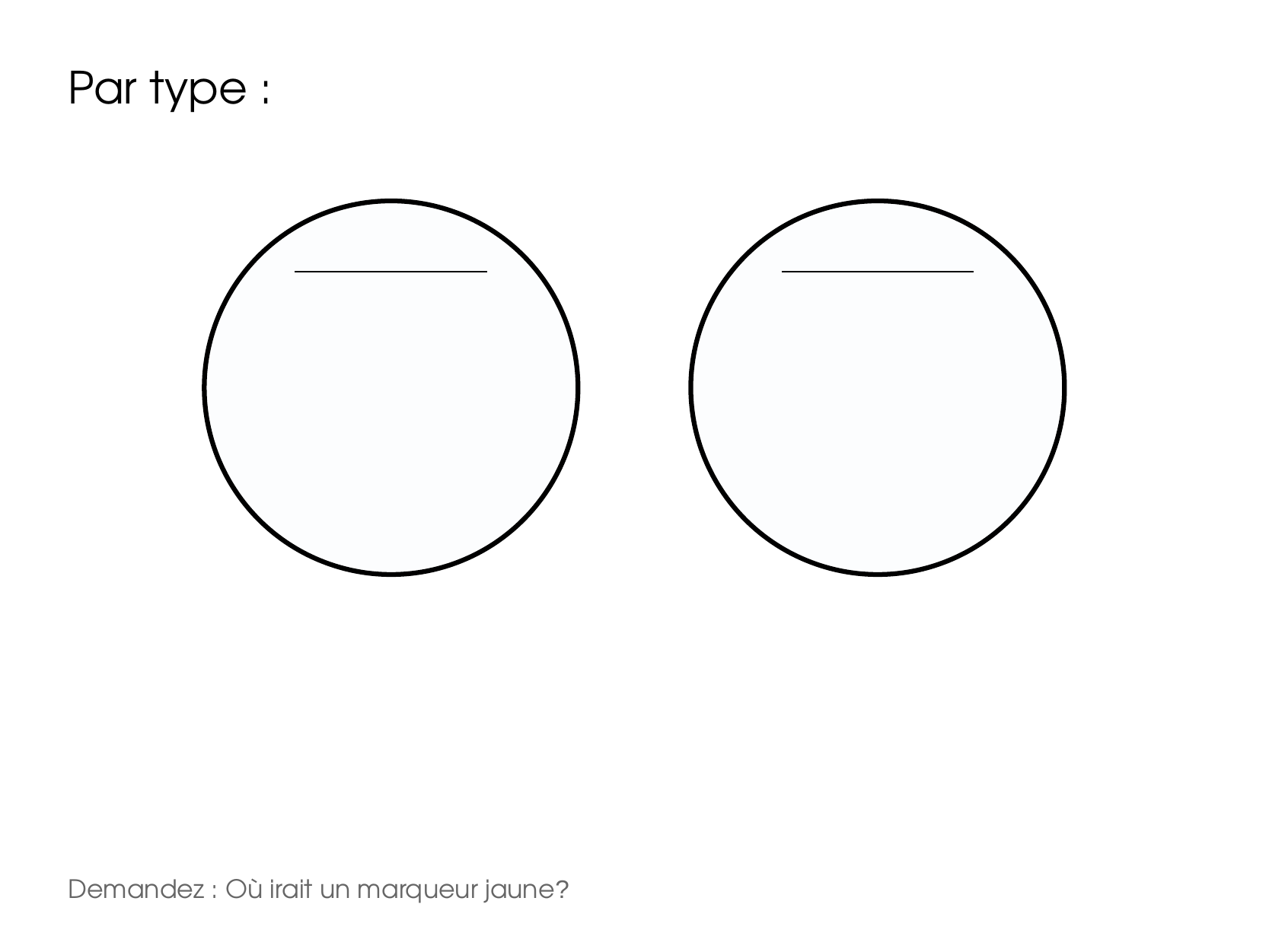

Par type :

Demandez : Où irait un marqueur jaune?